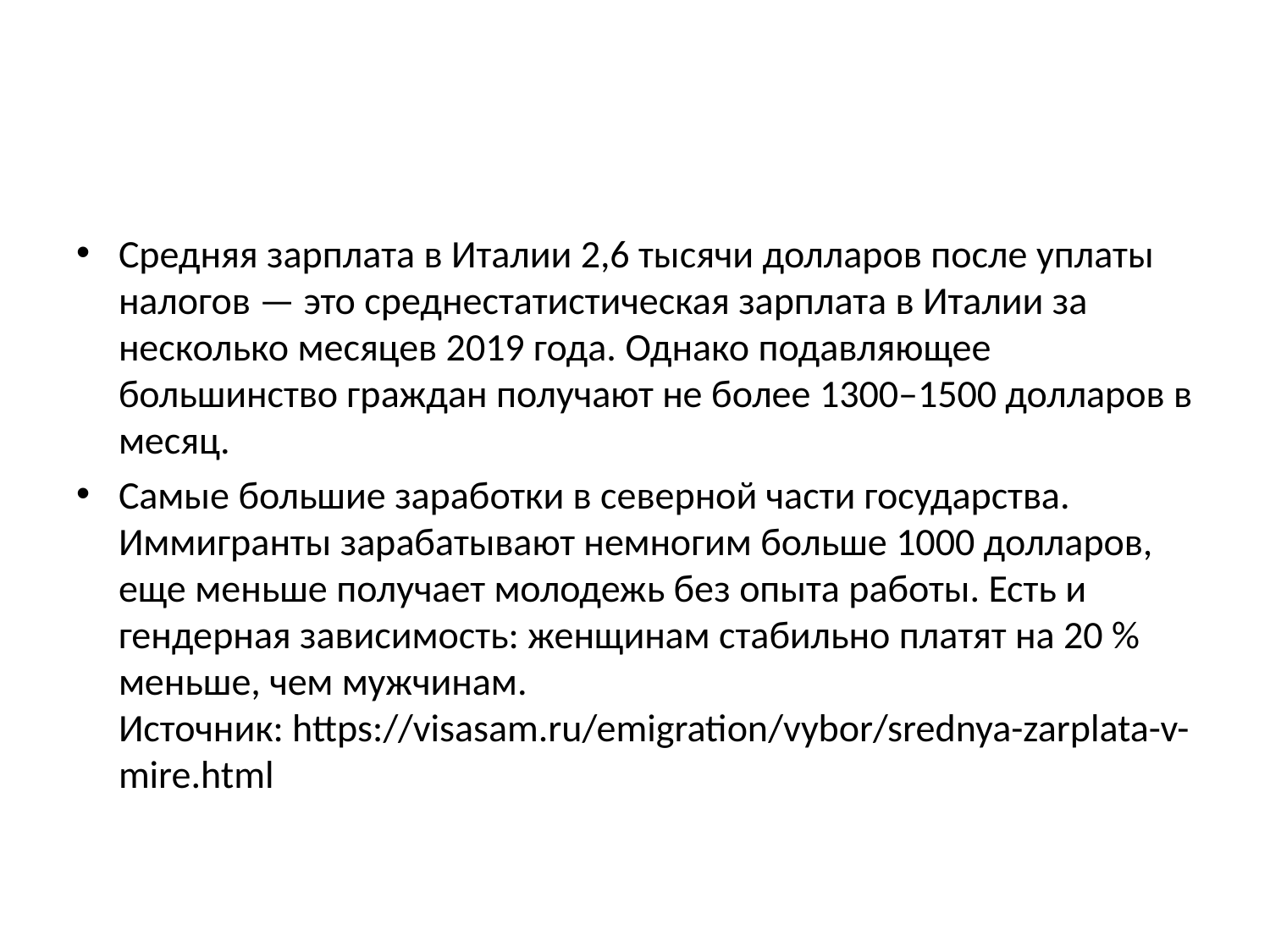

#
Средняя зарплата в Италии 2,6 тысячи долларов после уплаты налогов — это среднестатистическая зарплата в Италии за несколько месяцев 2019 года. Однако подавляющее большинство граждан получают не более 1300–1500 долларов в месяц.
Самые большие заработки в северной части государства. Иммигранты зарабатывают немногим больше 1000 долларов, еще меньше получает молодежь без опыта работы. Есть и гендерная зависимость: женщинам стабильно платят на 20 % меньше, чем мужчинам.
Источник: https://visasam.ru/emigration/vybor/srednya-zarplata-v-mire.html